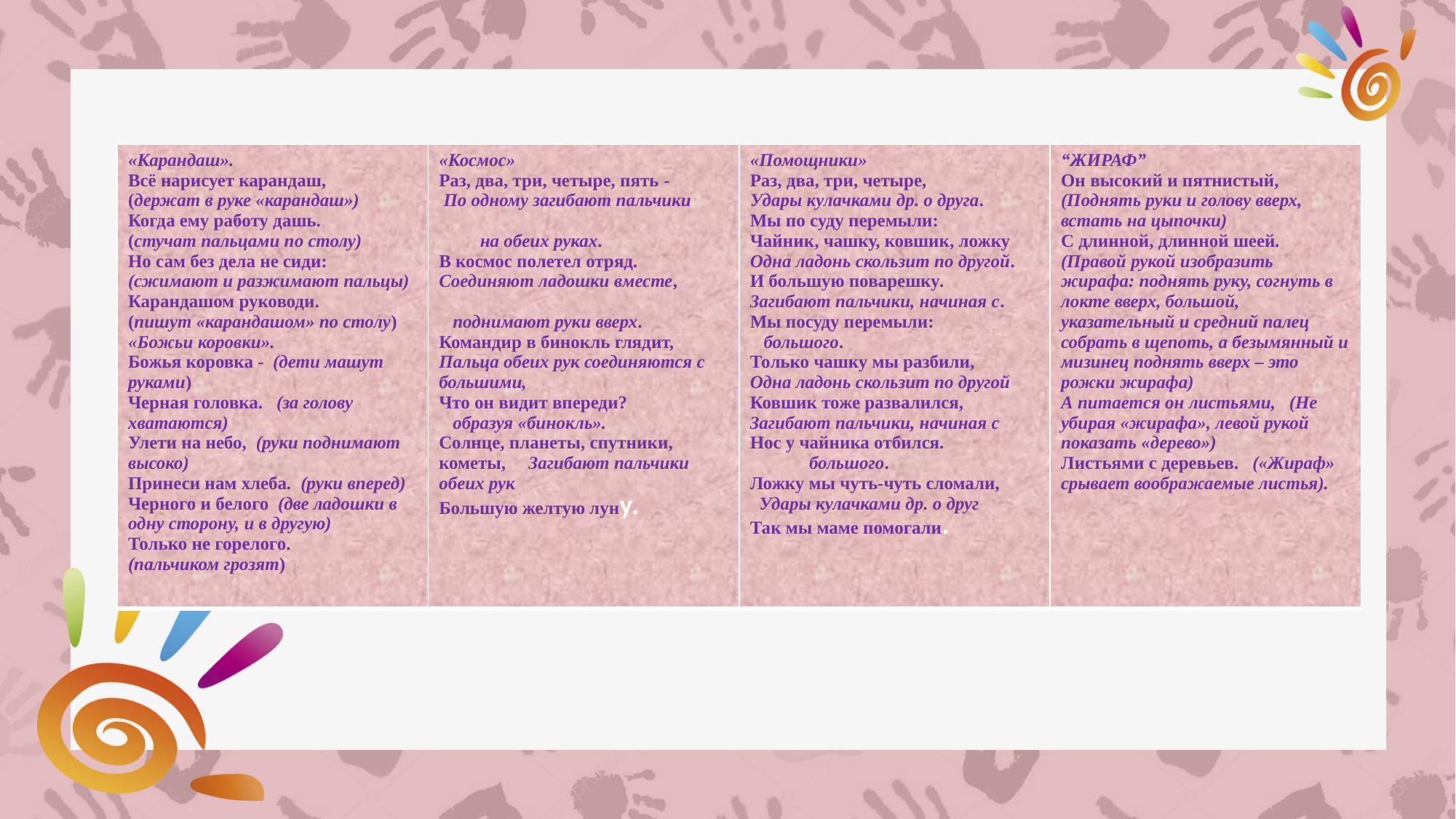

| «Карандаш». Всё нарисует карандаш, (держат в руке «карандаш») Когда ему работу дашь. (стучат пальцами по столу) Но сам без дела не сиди: (сжимают и разжимают пальцы) Карандашом руководи. (пишут «карандашом» по столу) «Божьи коровки». Божья коровка - (дети машут руками) Черная головка. (за голову хватаются) Улети на небо, (руки поднимают высоко) Принеси нам хлеба. (руки вперед) Черного и белого (две ладошки в одну сторону, и в другую) Только не горелого. (пальчиком грозят) | «Космос» Раз, два, три, четыре, пять - По одному загибают пальчики на обеих руках. В космос полетел отряд. Соединяют ладошки вместе, поднимают руки вверх. Командир в бинокль глядит, Пальца обеих рук соединяются с большими, Что он видит впереди? образуя «бинокль». Солнце, планеты, спутники, кометы, Загибают пальчики обеих рук Большую желтую луну. | «Помощники» Раз, два, три, четыре, Удары кулачками др. о друга. Мы по суду перемыли: Чайник, чашку, ковшик, ложку Одна ладонь скользит по другой. И большую поварешку. Загибают пальчики, начиная с. Мы посуду перемыли: большого. Только чашку мы разбили, Одна ладонь скользит по другой Ковшик тоже развалился, Загибают пальчики, начиная с Нос у чайника отбился. большого. Ложку мы чуть-чуть сломали, Удары кулачками др. о друг Так мы маме помогали. | “ЖИРАФ” Он высокий и пятнистый, (Поднять руки и голову вверх, встать на цыпочки) С длинной, длинной шеей. (Правой рукой изобразить жирафа: поднять руку, согнуть в локте вверх, большой, указательный и средний палец собрать в щепоть, а безымянный и мизинец поднять вверх – это рожки жирафа) А питается он листьями, (Не убирая «жирафа», левой рукой показать «дерево») Листьями с деревьев. («Жираф» срывает воображаемые листья). |
| --- | --- | --- | --- |